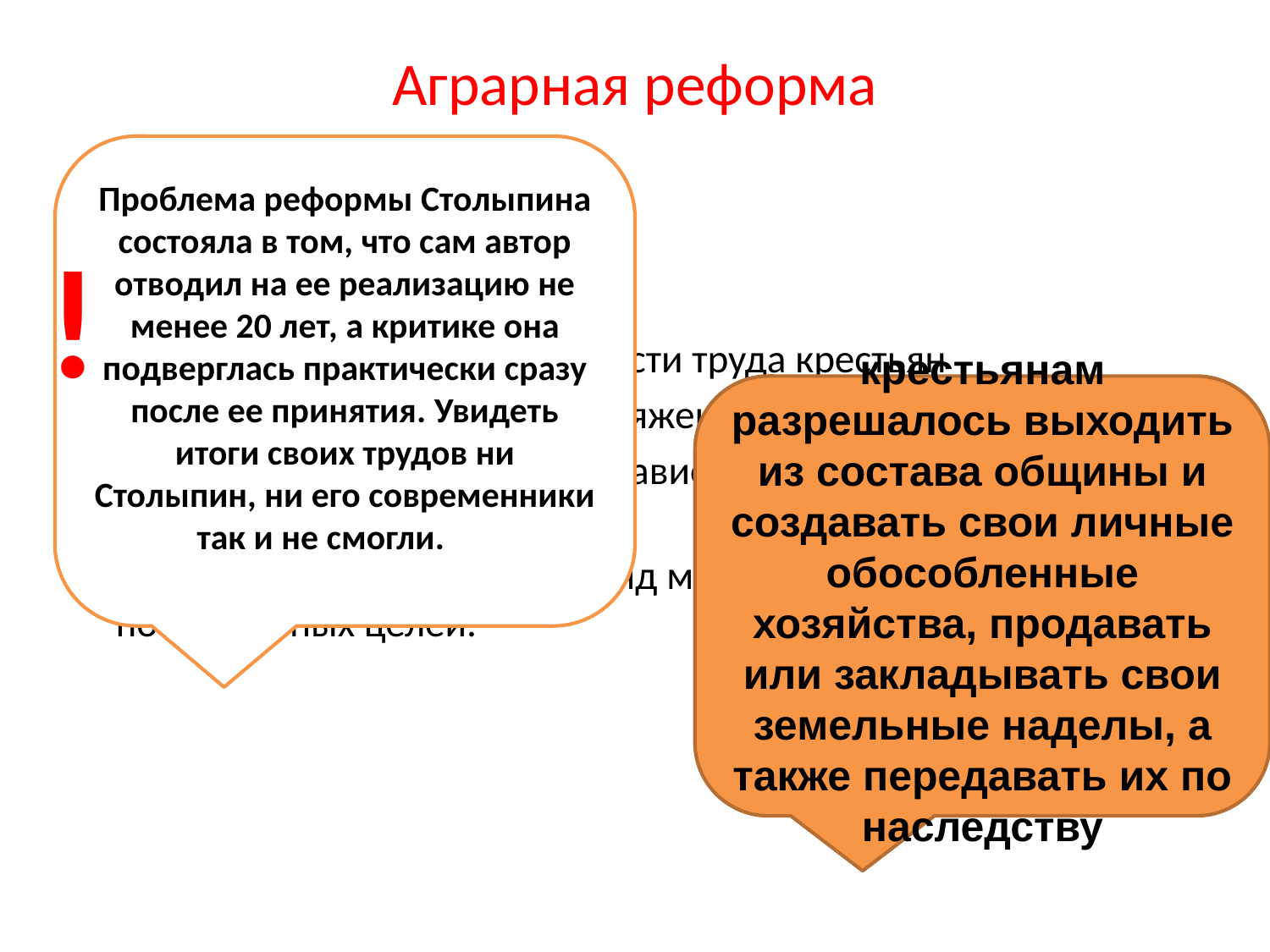

# Аграрная реформа

Проблема реформы Столыпина состояла в том, что сам автор отводил на ее реализацию не менее 20 лет, а критике она подверглась практически сразу после ее принятия. Увидеть итоги своих трудов ни Столыпин, ни его современники так и не смогли.

!
Ее целью являлись:
Повышение производительности труда крестьян
Ликвидация социальной напряженности в крестьянской среде
Вывод кулаков из общинной зависимости и конечное разрушение общины
Столыпиным был предпринят ряд мер по решению поставленных целей.

крестьянам разрешалось выходить из состава общины и создавать свои личные обособленные хозяйства, продавать или закладывать свои земельные наделы, а также передавать их по наследству